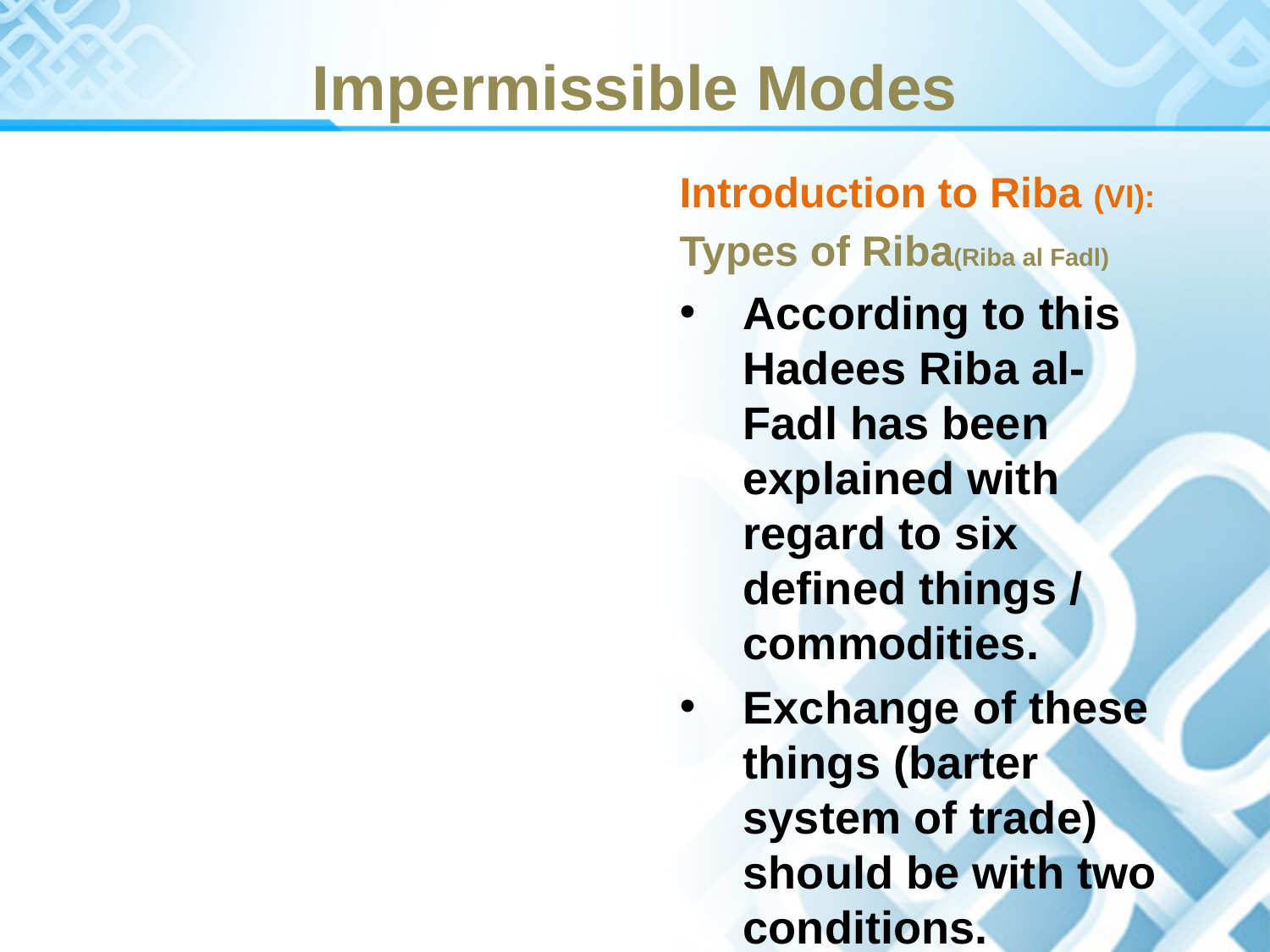

Impermissible Modes
Introduction to Riba (VI):
Types of Riba(Riba al Fadl)
According to this Hadees Riba al-Fadl has been explained with regard to six defined things / commodities.
Exchange of these things (barter system of trade) should be with two conditions.